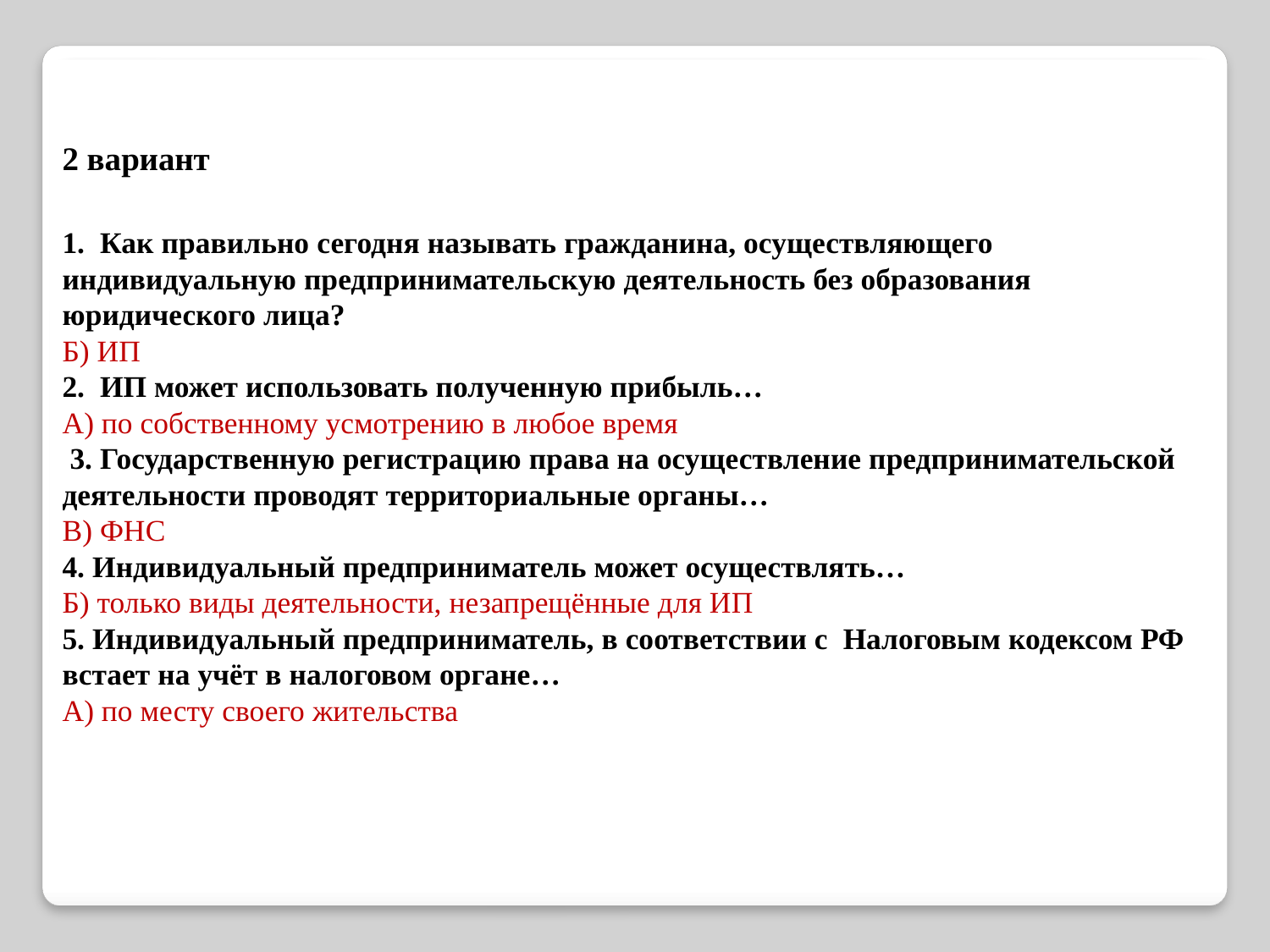

# 2 вариант   1.  Как правильно сегодня называть гражданина, осуществляющего индивидуальную предпринимательскую деятельность без образования юридического лица? Б) ИП 2.  ИП может использовать полученную прибыль… А) по собственному усмотрению в любое время  3. Государственную регистрацию права на осуществление предпринимательской деятельности проводят территориальные органы… В) ФНС 4. Индивидуальный предприниматель может осуществлять… Б) только виды деятельности, незапрещённые для ИП 5. Индивидуальный предприниматель, в соответствии с  Налоговым кодексом РФ встает на учёт в налоговом органе… А) по месту своего жительства